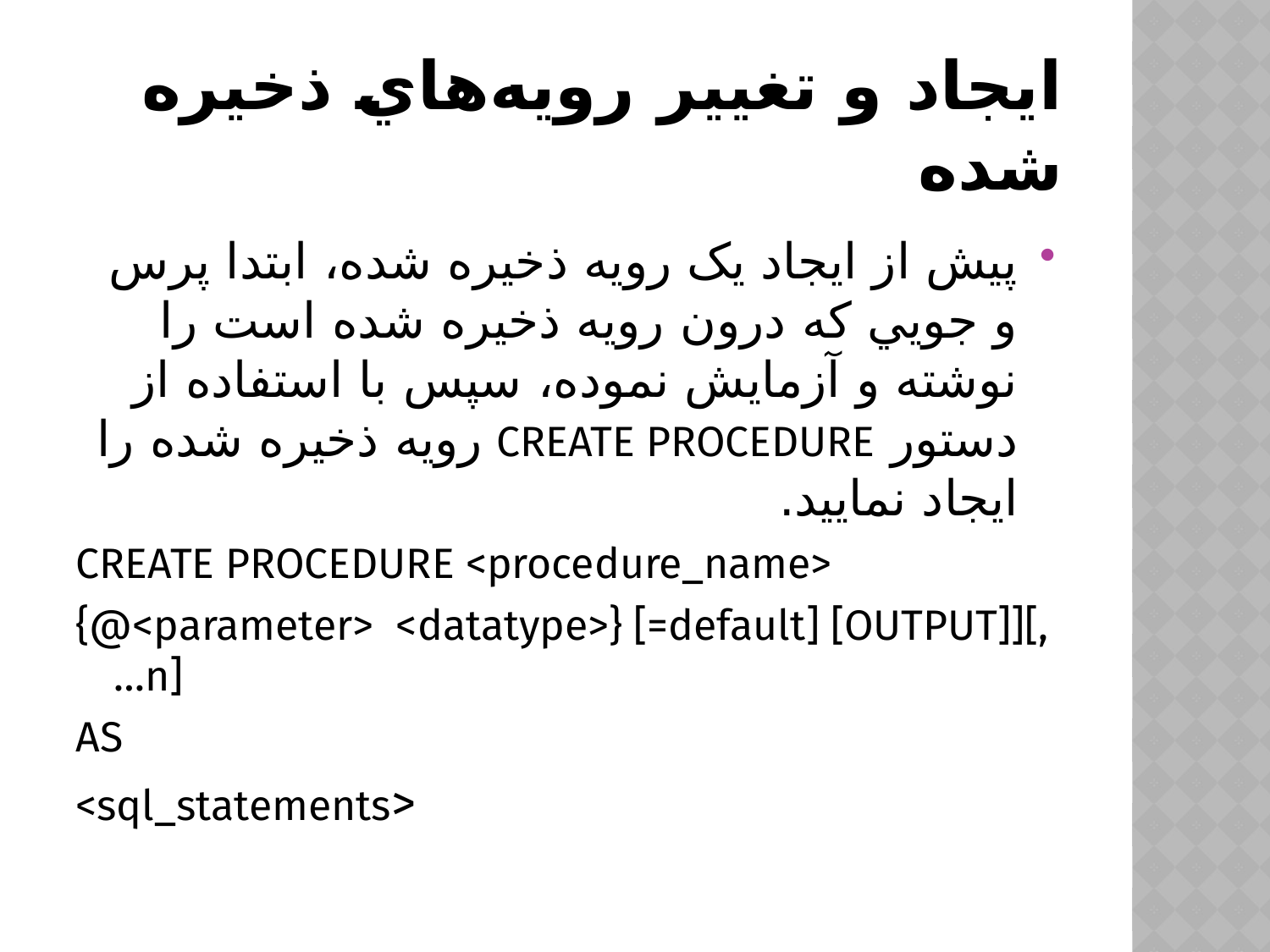

# ايجاد و تغيير رويه‌هاي ذخيره شده
پيش از ايجاد يک رويه ذخيره شده، ابتدا پرس و جويي که درون رويه ذخيره شده است را نوشته و آزمايش نموده، سپس با استفاده از دستور CREATE PROCEDURE رويه ذخيره شده را ايجاد نماييد.
CREATE PROCEDURE <procedure_name>
{@<parameter>  <datatype>} [=default] [OUTPUT]][,…n]
AS
<sql_statements>